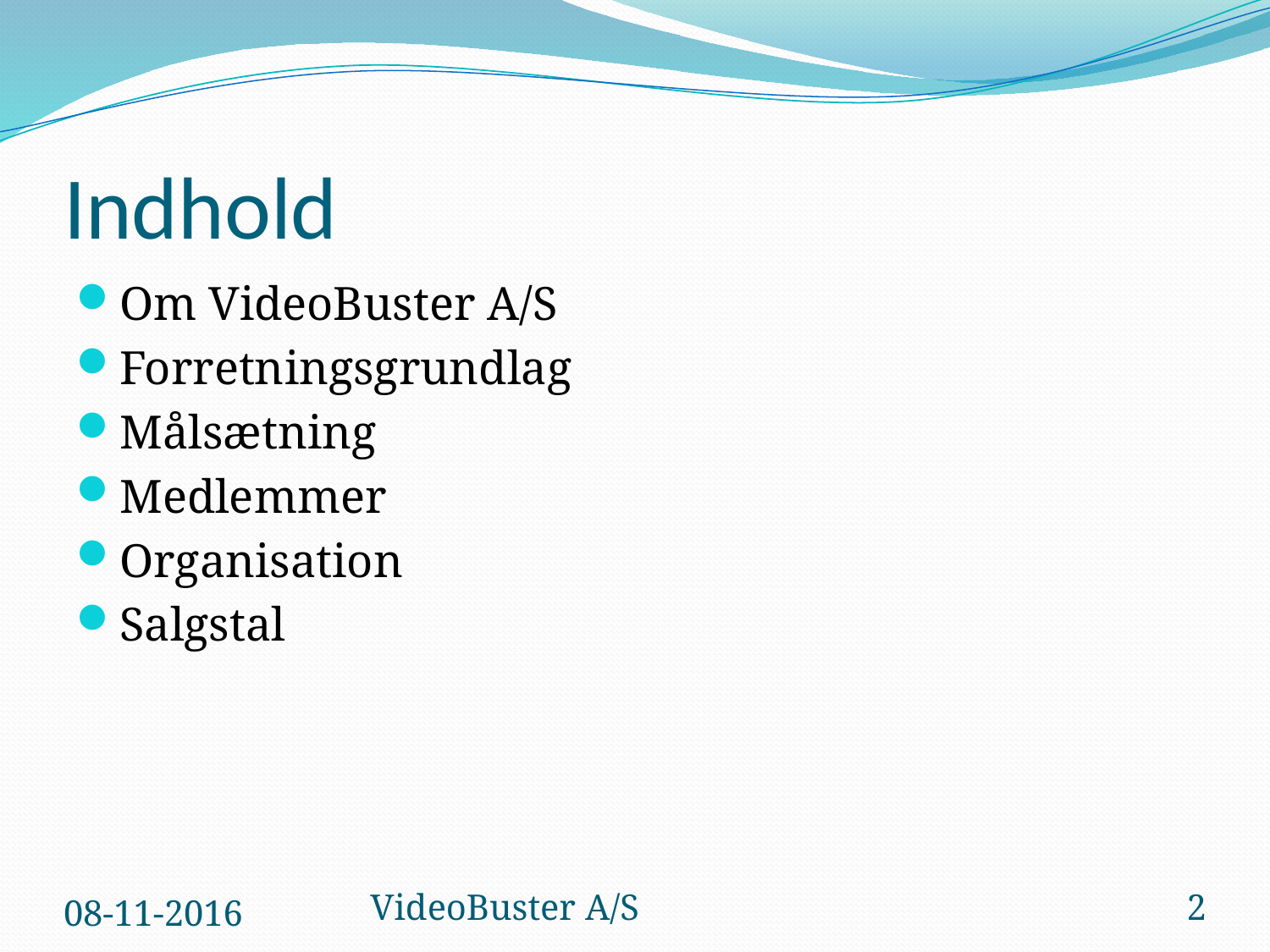

# Indhold
Om VideoBuster A/S
Forretningsgrundlag
Målsætning
Medlemmer
Organisation
Salgstal
08-11-2016
VideoBuster A/S
2